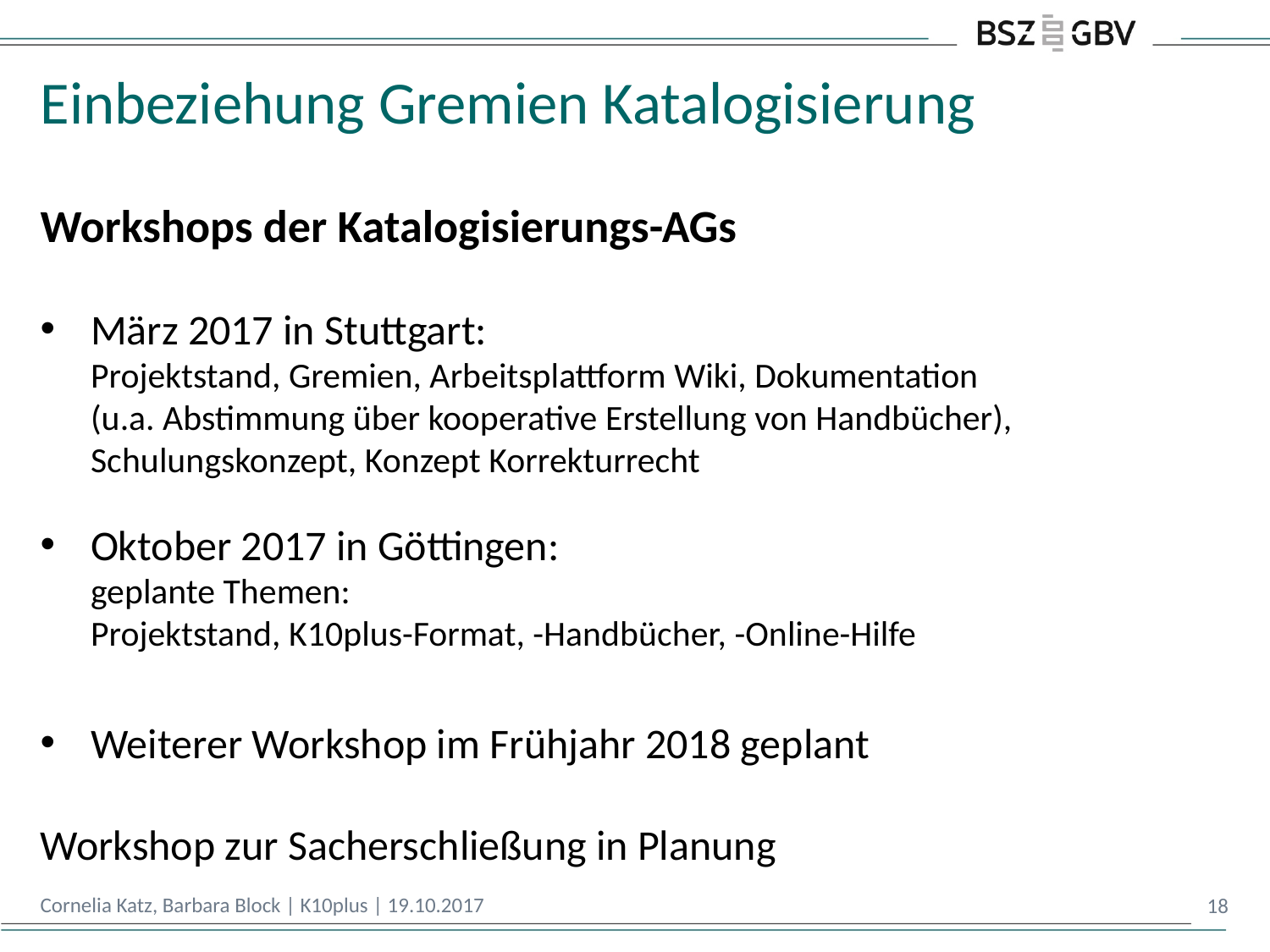

# Einbeziehung Gremien Katalogisierung

Workshops der Katalogisierungs-AGs
März 2017 in Stuttgart:
Projektstand, Gremien, Arbeitsplattform Wiki, Dokumentation
(u.a. Abstimmung über kooperative Erstellung von Handbücher), Schulungskonzept, Konzept Korrekturrecht
Oktober 2017 in Göttingen:
geplante Themen:
Projektstand, K10plus-Format, -Handbücher, -Online-Hilfe

Weiterer Workshop im Frühjahr 2018 geplant

Workshop zur Sacherschließung in Planung

Cornelia Katz, Barbara Block | K10plus | 19.10.2017
18